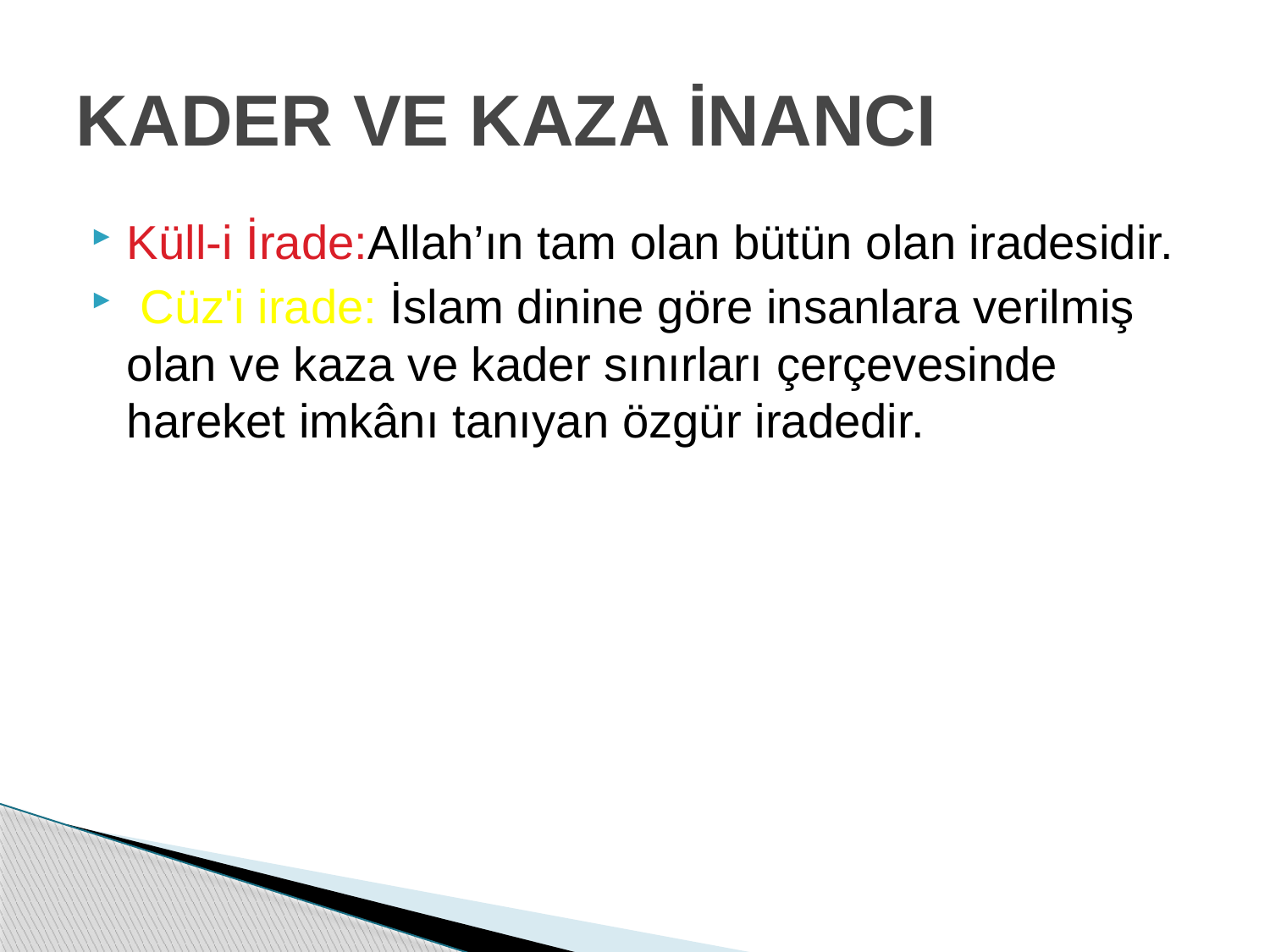

# KADER VE KAZA İNANCI
Küll-i İrade:Allah’ın tam olan bütün olan iradesidir.
 Cüz'i irade: İslam dinine göre insanlara verilmiş olan ve kaza ve kader sınırları çerçevesinde hareket imkânı tanıyan özgür iradedir.